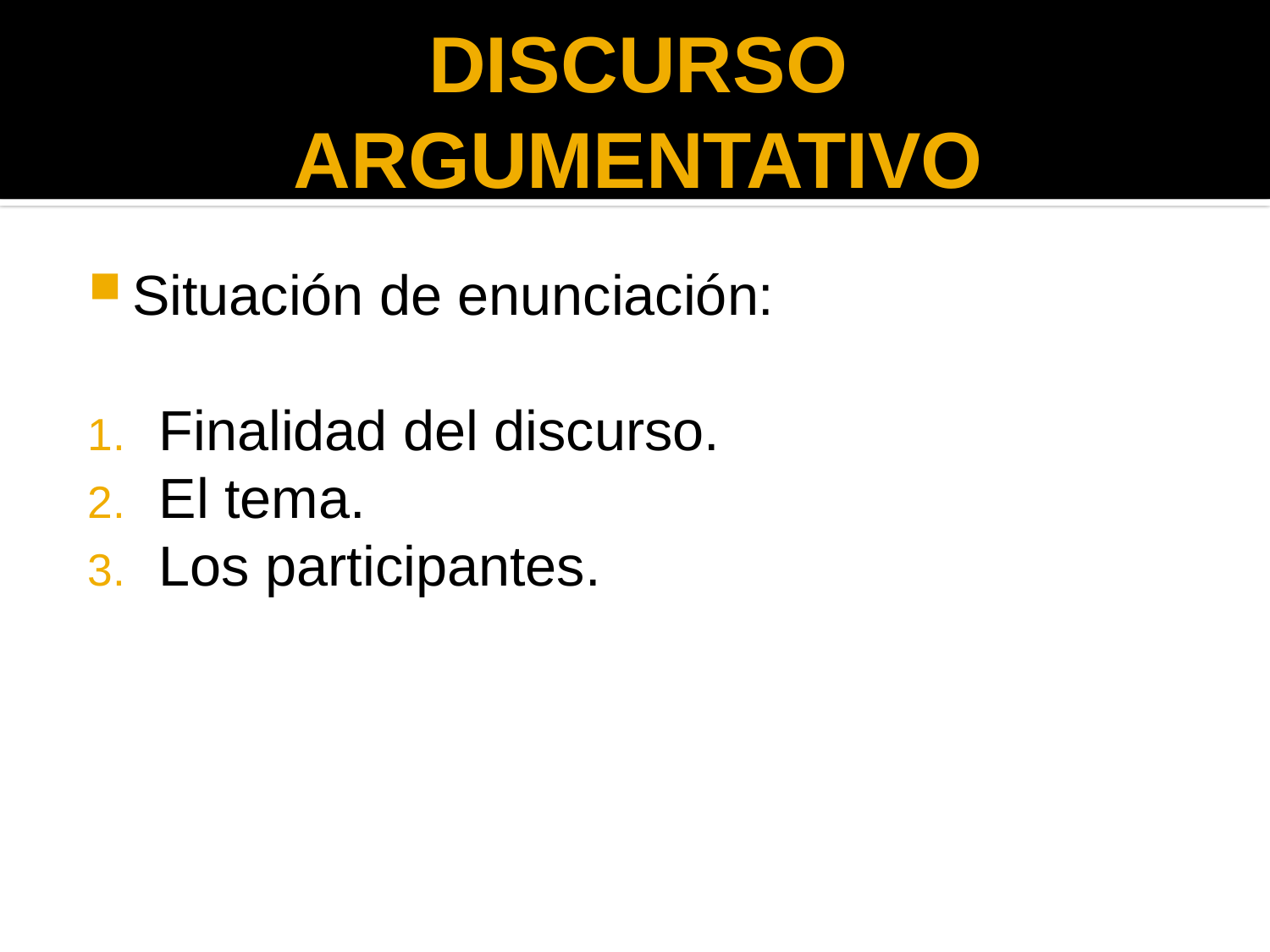

# DISCURSO ARGUMENTATIVO
Situación de enunciación:

Finalidad del discurso.
El tema.
Los participantes.